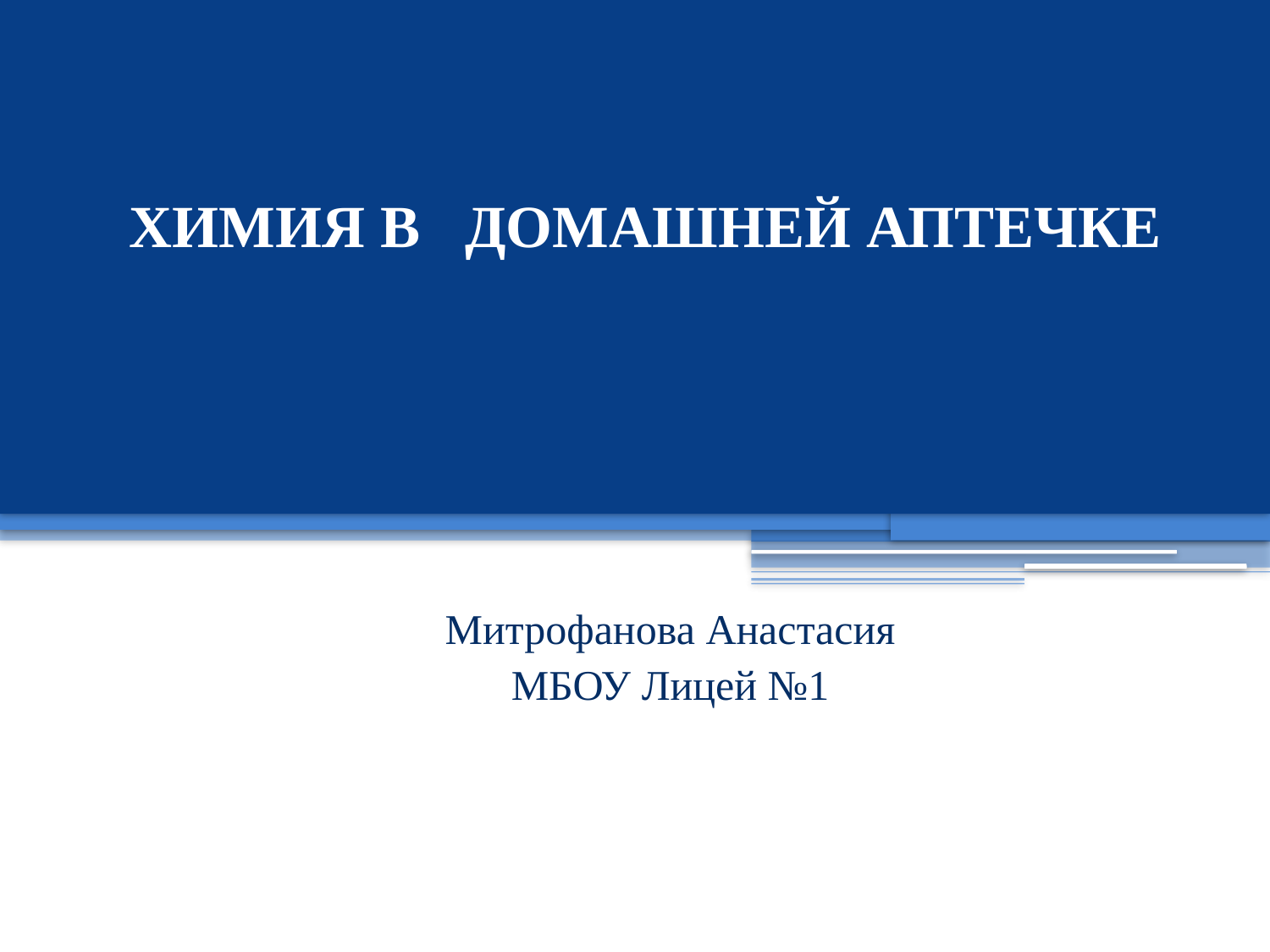

# ХИМИЯ В   ДОМАШНЕЙ АПТЕЧКЕ
Митрофанова Анастасия
МБОУ Лицей №1